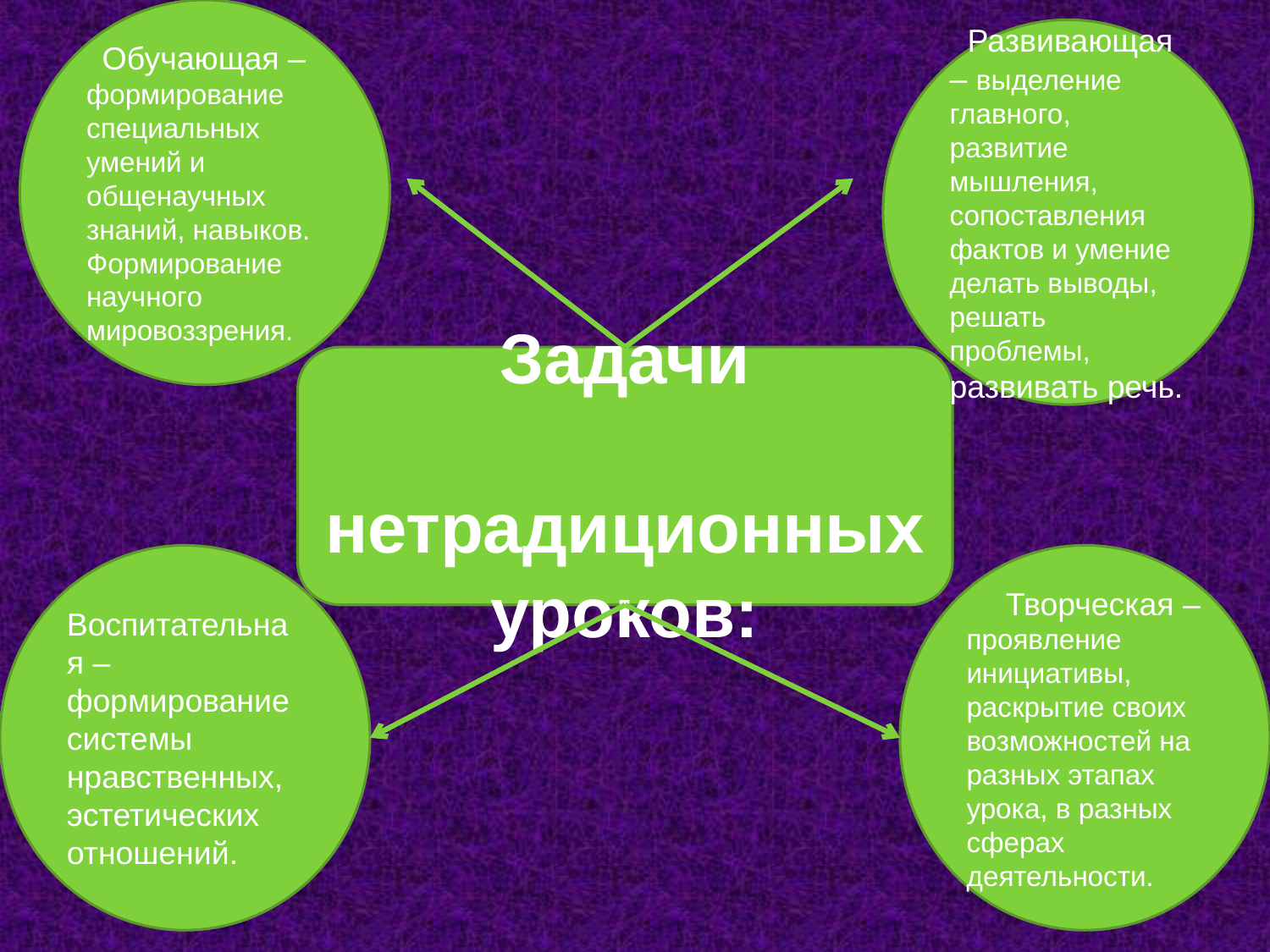

Обучающая – формирование специальных умений и общенаучных знаний, навыков. Формирование научного мировоззрения.
  Развивающая – выделение главного, развитие мышления, сопоставления фактов и умение делать выводы, решать проблемы, развивать речь.

#

Задачи
 нетрадиционных
уроков:

Воспитательная – формирование системы нравственных, эстетических отношений.
     Творческая – проявление инициативы, раскрытие своих возможностей на разных этапах урока, в разных сферах деятельности.